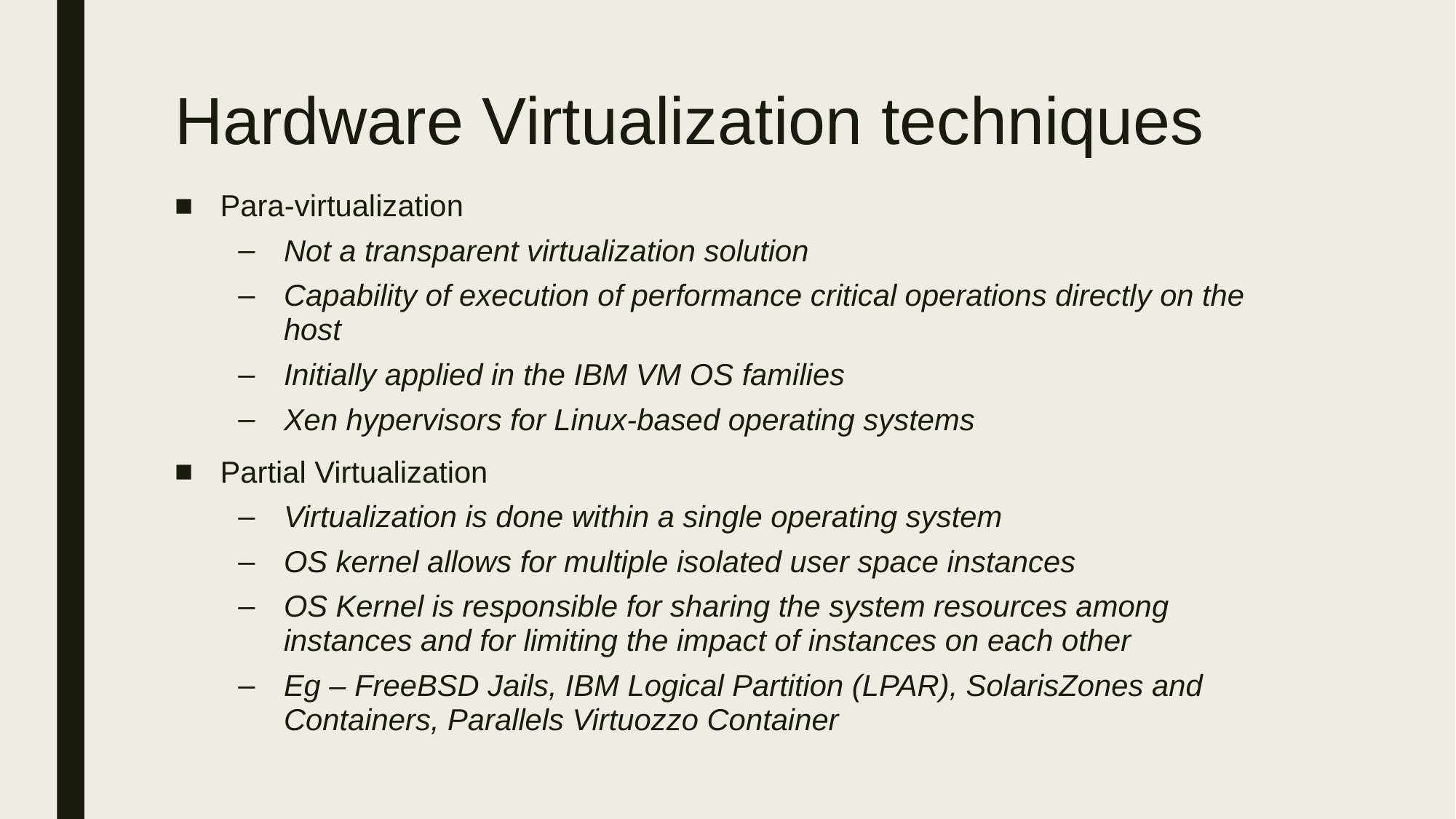

# Hardware Virtualization techniques
Para-virtualization
Not a transparent virtualization solution
Capability of execution of performance critical operations directly on the host
Initially applied in the IBM VM OS families
Xen hypervisors for Linux-based operating systems
Partial Virtualization
Virtualization is done within a single operating system
OS kernel allows for multiple isolated user space instances
OS Kernel is responsible for sharing the system resources among instances and for limiting the impact of instances on each other
Eg – FreeBSD Jails, IBM Logical Partition (LPAR), SolarisZones and Containers, Parallels Virtuozzo Container